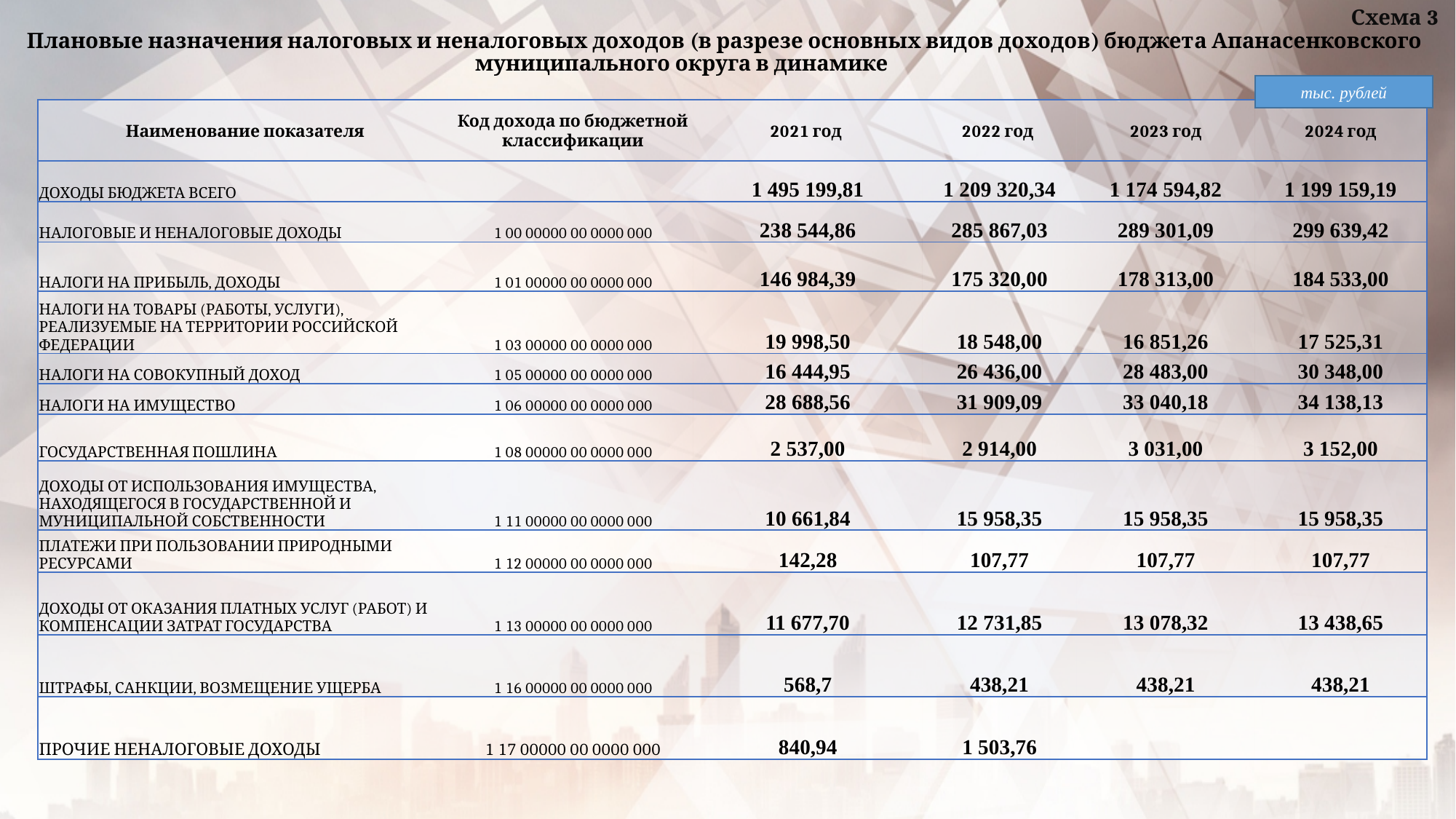

Схема 3
Плановые назначения налоговых и неналоговых доходов (в разрезе основных видов доходов) бюджета Апанасенковского муниципального округа в динамике

тыс. рублей
| Наименование показателя | Код дохода по бюджетной классификации | 2021 год | 2022 год | 2023 год | 2024 год |
| --- | --- | --- | --- | --- | --- |
| ДОХОДЫ БЮДЖЕТА ВСЕГО |  | 1 495 199,81 | 1 209 320,34 | 1 174 594,82 | 1 199 159,19 |
| НАЛОГОВЫЕ И НЕНАЛОГОВЫЕ ДОХОДЫ | 1 00 00000 00 0000 000 | 238 544,86 | 285 867,03 | 289 301,09 | 299 639,42 |
| НАЛОГИ НА ПРИБЫЛЬ, ДОХОДЫ | 1 01 00000 00 0000 000 | 146 984,39 | 175 320,00 | 178 313,00 | 184 533,00 |
| НАЛОГИ НА ТОВАРЫ (РАБОТЫ, УСЛУГИ), РЕАЛИЗУЕМЫЕ НА ТЕРРИТОРИИ РОССИЙСКОЙ ФЕДЕРАЦИИ | 1 03 00000 00 0000 000 | 19 998,50 | 18 548,00 | 16 851,26 | 17 525,31 |
| НАЛОГИ НА СОВОКУПНЫЙ ДОХОД | 1 05 00000 00 0000 000 | 16 444,95 | 26 436,00 | 28 483,00 | 30 348,00 |
| НАЛОГИ НА ИМУЩЕСТВО | 1 06 00000 00 0000 000 | 28 688,56 | 31 909,09 | 33 040,18 | 34 138,13 |
| ГОСУДАРСТВЕННАЯ ПОШЛИНА | 1 08 00000 00 0000 000 | 2 537,00 | 2 914,00 | 3 031,00 | 3 152,00 |
| ДОХОДЫ ОТ ИСПОЛЬЗОВАНИЯ ИМУЩЕСТВА, НАХОДЯЩЕГОСЯ В ГОСУДАРСТВЕННОЙ И МУНИЦИПАЛЬНОЙ СОБСТВЕННОСТИ | 1 11 00000 00 0000 000 | 10 661,84 | 15 958,35 | 15 958,35 | 15 958,35 |
| ПЛАТЕЖИ ПРИ ПОЛЬЗОВАНИИ ПРИРОДНЫМИ РЕСУРСАМИ | 1 12 00000 00 0000 000 | 142,28 | 107,77 | 107,77 | 107,77 |
| ДОХОДЫ ОТ ОКАЗАНИЯ ПЛАТНЫХ УСЛУГ (РАБОТ) И КОМПЕНСАЦИИ ЗАТРАТ ГОСУДАРСТВА | 1 13 00000 00 0000 000 | 11 677,70 | 12 731,85 | 13 078,32 | 13 438,65 |
| ШТРАФЫ, САНКЦИИ, ВОЗМЕЩЕНИЕ УЩЕРБА | 1 16 00000 00 0000 000 | 568,7 | 438,21 | 438,21 | 438,21 |
| ПРОЧИЕ НЕНАЛОГОВЫЕ ДОХОДЫ | 1 17 00000 00 0000 000 | 840,94 | 1 503,76 |  |  |